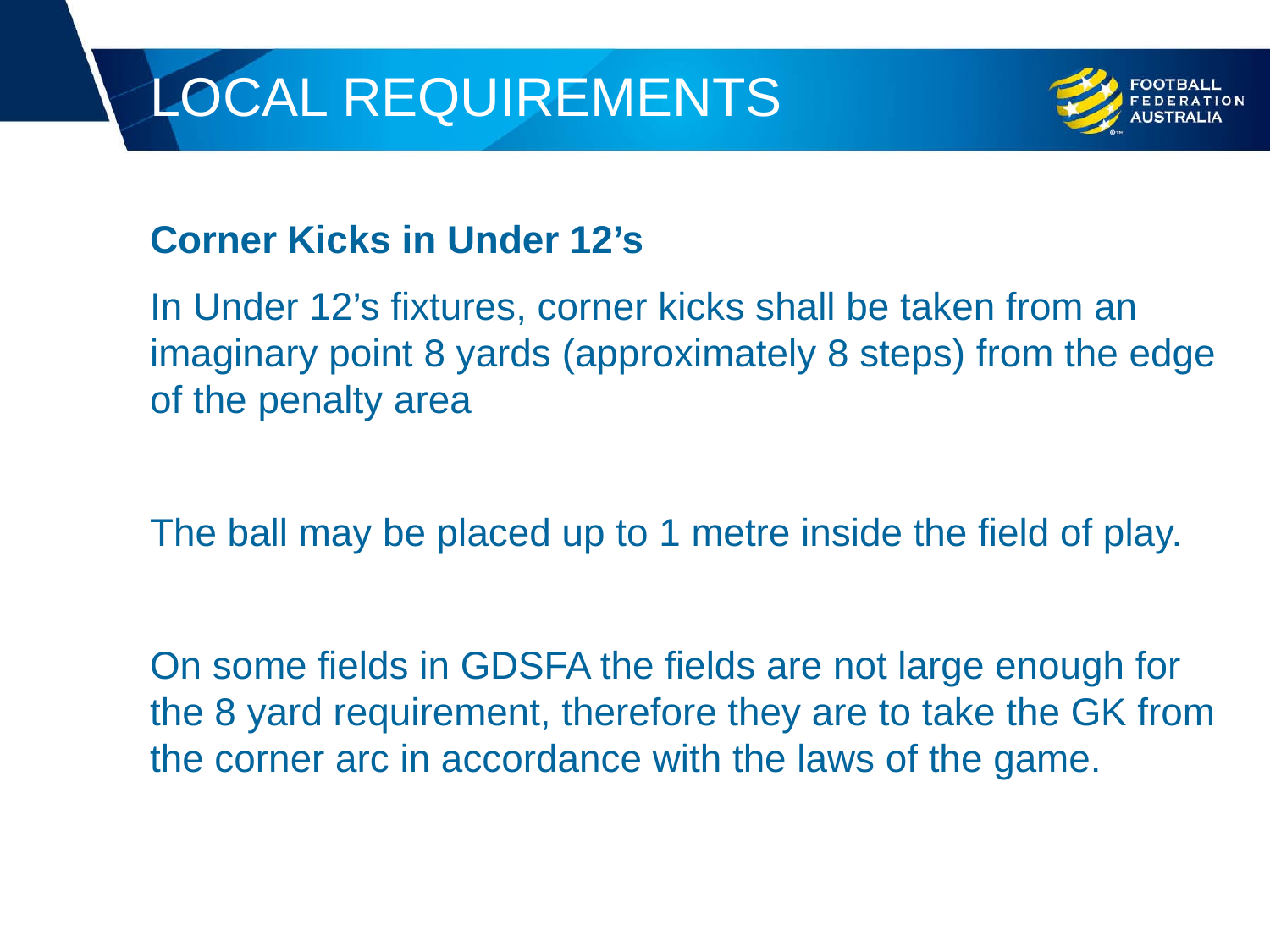

# LOCAL REQUIREMENTS
Corner Kicks in Under 12’s
In Under 12’s fixtures, corner kicks shall be taken from an imaginary point 8 yards (approximately 8 steps) from the edge of the penalty area

The ball may be placed up to 1 metre inside the field of play.

On some fields in GDSFA the fields are not large enough for the 8 yard requirement, therefore they are to take the GK from the corner arc in accordance with the laws of the game.